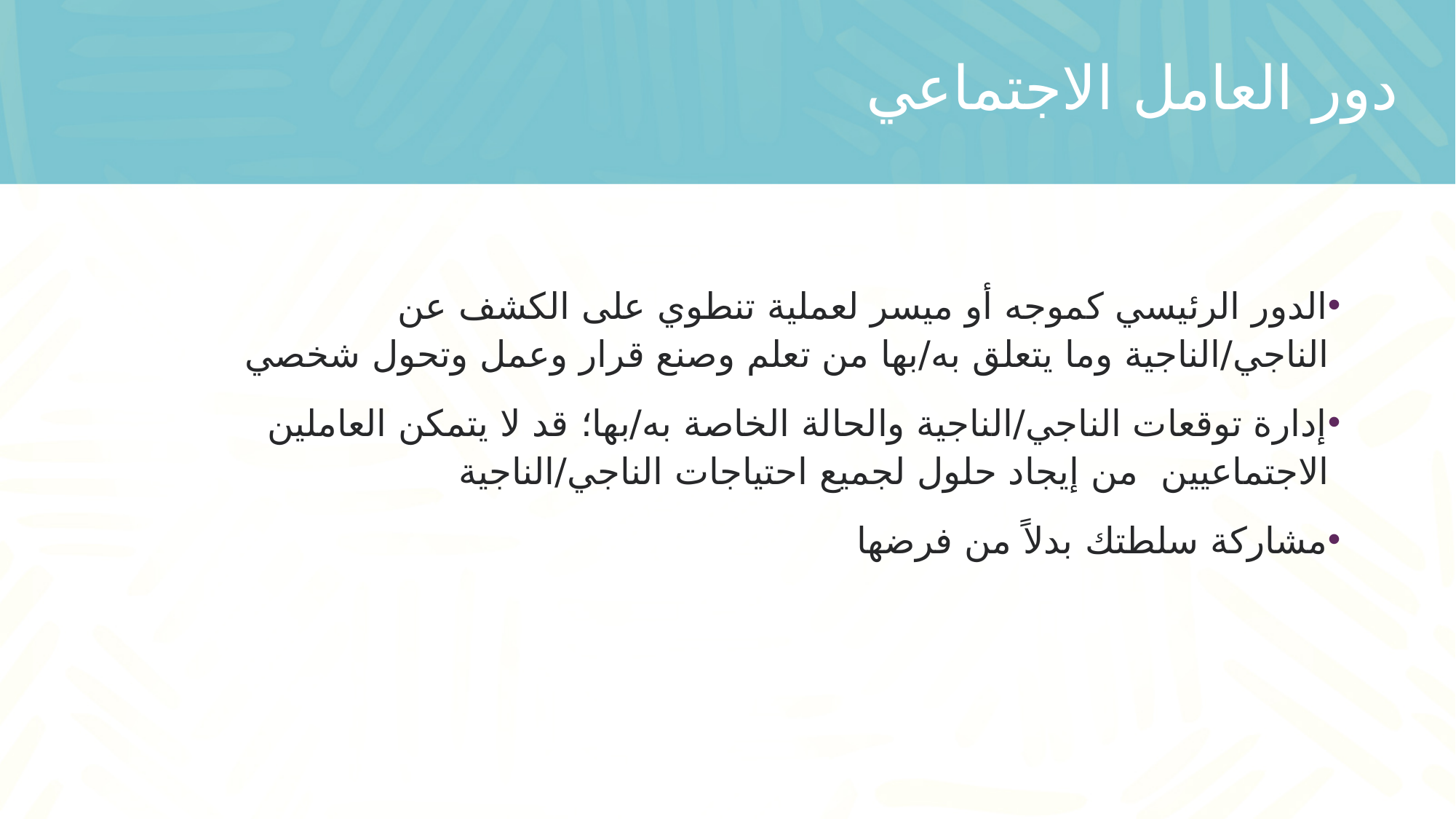

# دور العامل الاجتماعي
الدور الرئيسي كموجه أو ميسر لعملية تنطوي على الكشف عن الناجي/الناجية وما يتعلق به/بها من تعلم وصنع قرار وعمل وتحول شخصي
إدارة توقعات الناجي/الناجية والحالة الخاصة به/بها؛ قد لا يتمكن العاملين الاجتماعيين  من إيجاد حلول لجميع احتياجات الناجي/الناجية
مشاركة سلطتك بدلاً من فرضها